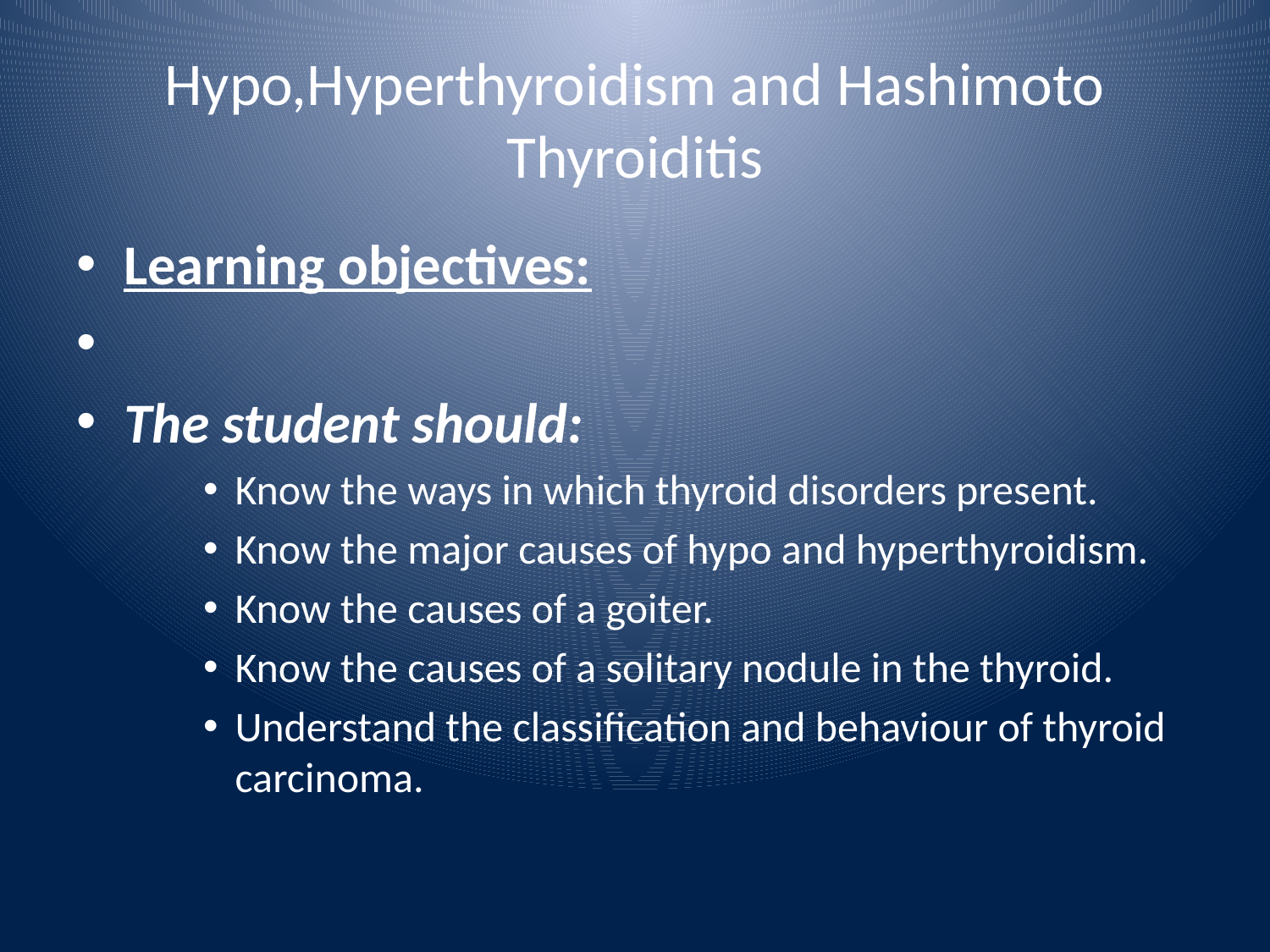

# Hypo,Hyperthyroidism and Hashimoto Thyroiditis
Learning objectives:

The student should:
Know the ways in which thyroid disorders present.
Know the major causes of hypo and hyperthyroidism.
Know the causes of a goiter.
Know the causes of a solitary nodule in the thyroid.
Understand the classification and behaviour of thyroid carcinoma.